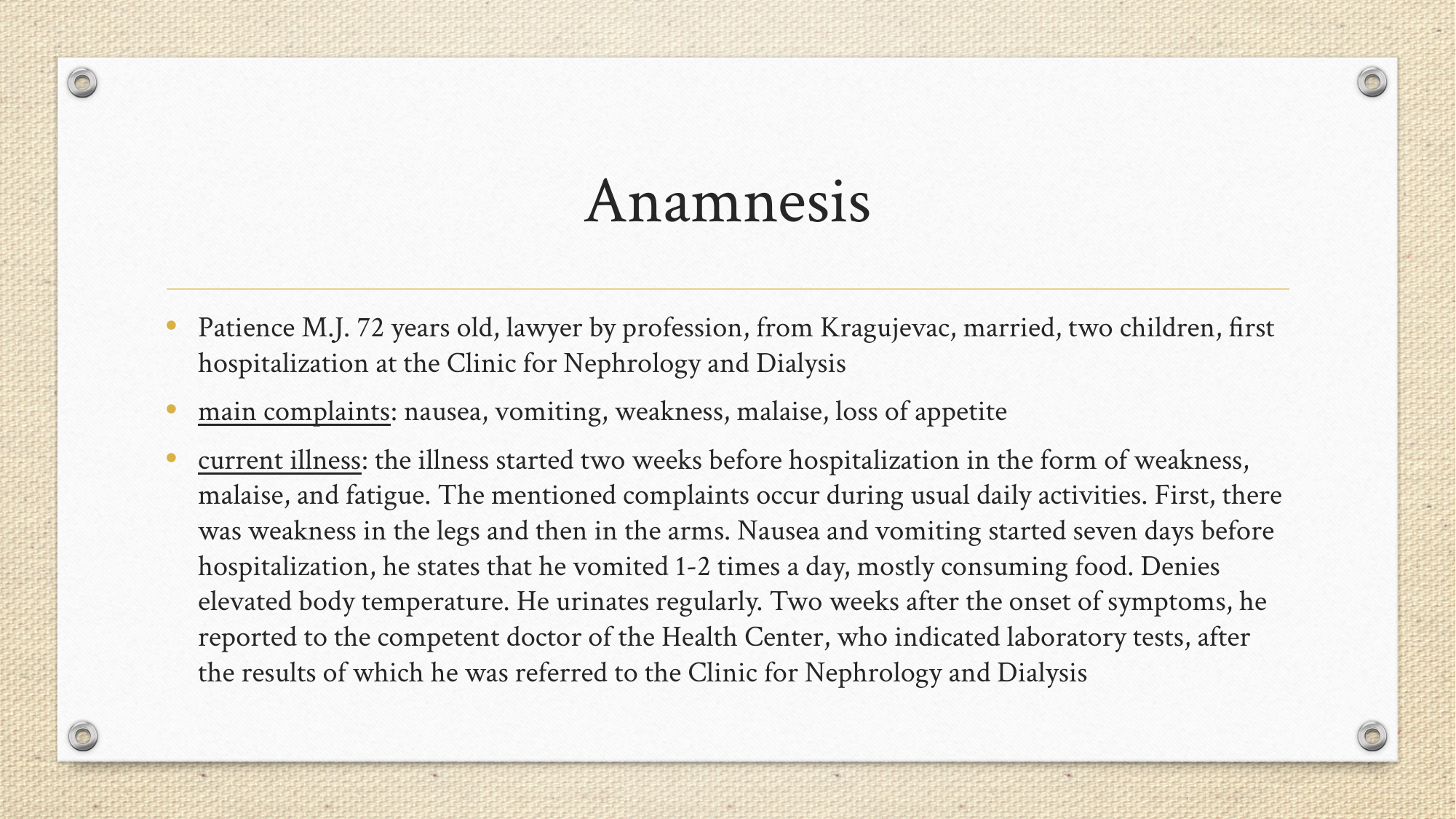

# Anamnesis
Patience M.J. 72 years old, lawyer by profession, from Kragujevac, married, two children, first hospitalization at the Clinic for Nephrology and Dialysis
main complaints: nausea, vomiting, weakness, malaise, loss of appetite
current illness: the illness started two weeks before hospitalization in the form of weakness, malaise, and fatigue. The mentioned complaints occur during usual daily activities. First, there was weakness in the legs and then in the arms. Nausea and vomiting started seven days before hospitalization, he states that he vomited 1-2 times a day, mostly consuming food. Denies elevated body temperature. He urinates regularly. Two weeks after the onset of symptoms, he reported to the competent doctor of the Health Center, who indicated laboratory tests, after the results of which he was referred to the Clinic for Nephrology and Dialysis